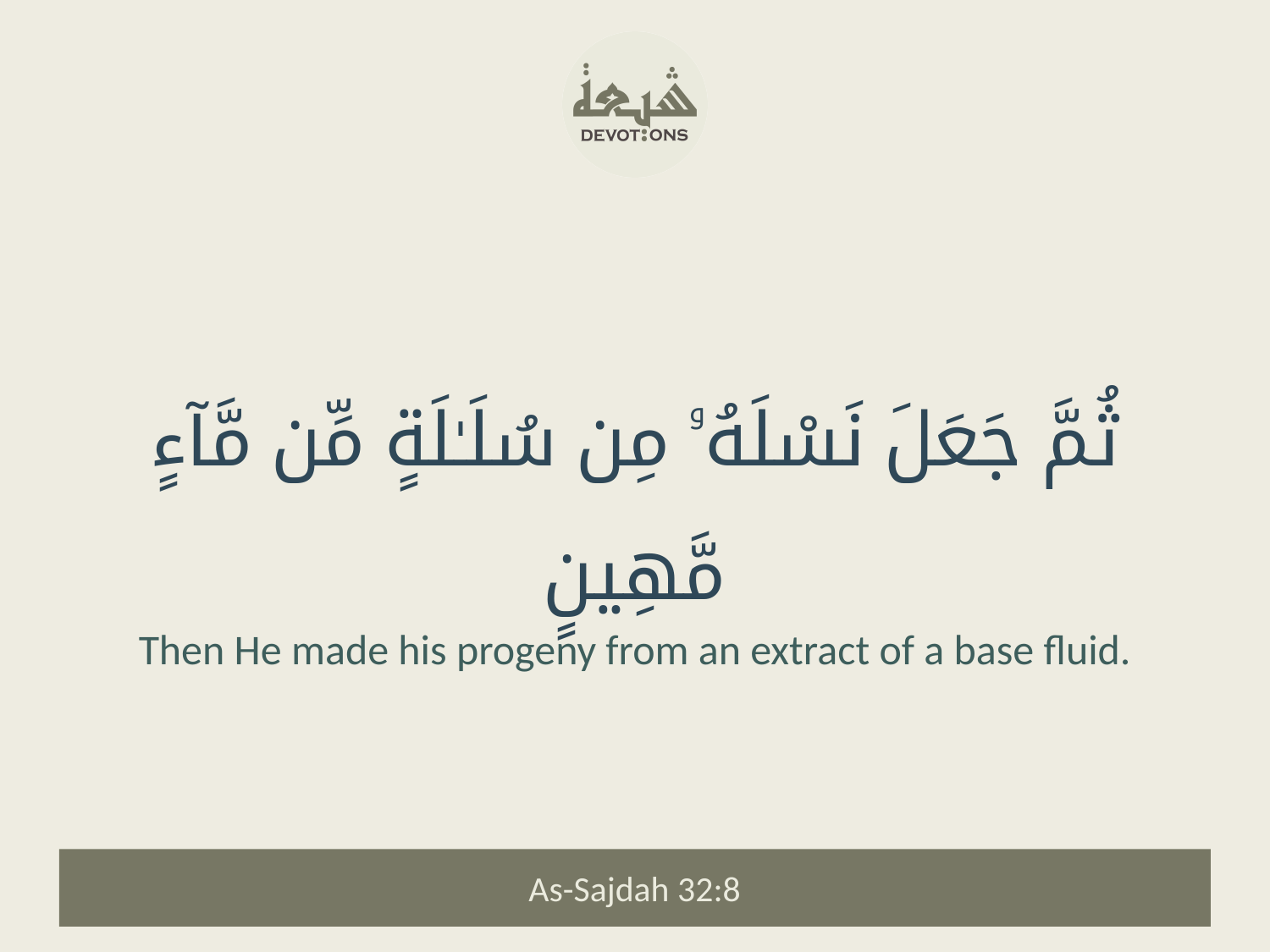

ثُمَّ جَعَلَ نَسْلَهُۥ مِن سُلَـٰلَةٍ مِّن مَّآءٍ مَّهِينٍ
Then He made his progeny from an extract of a base fluid.
As-Sajdah 32:8